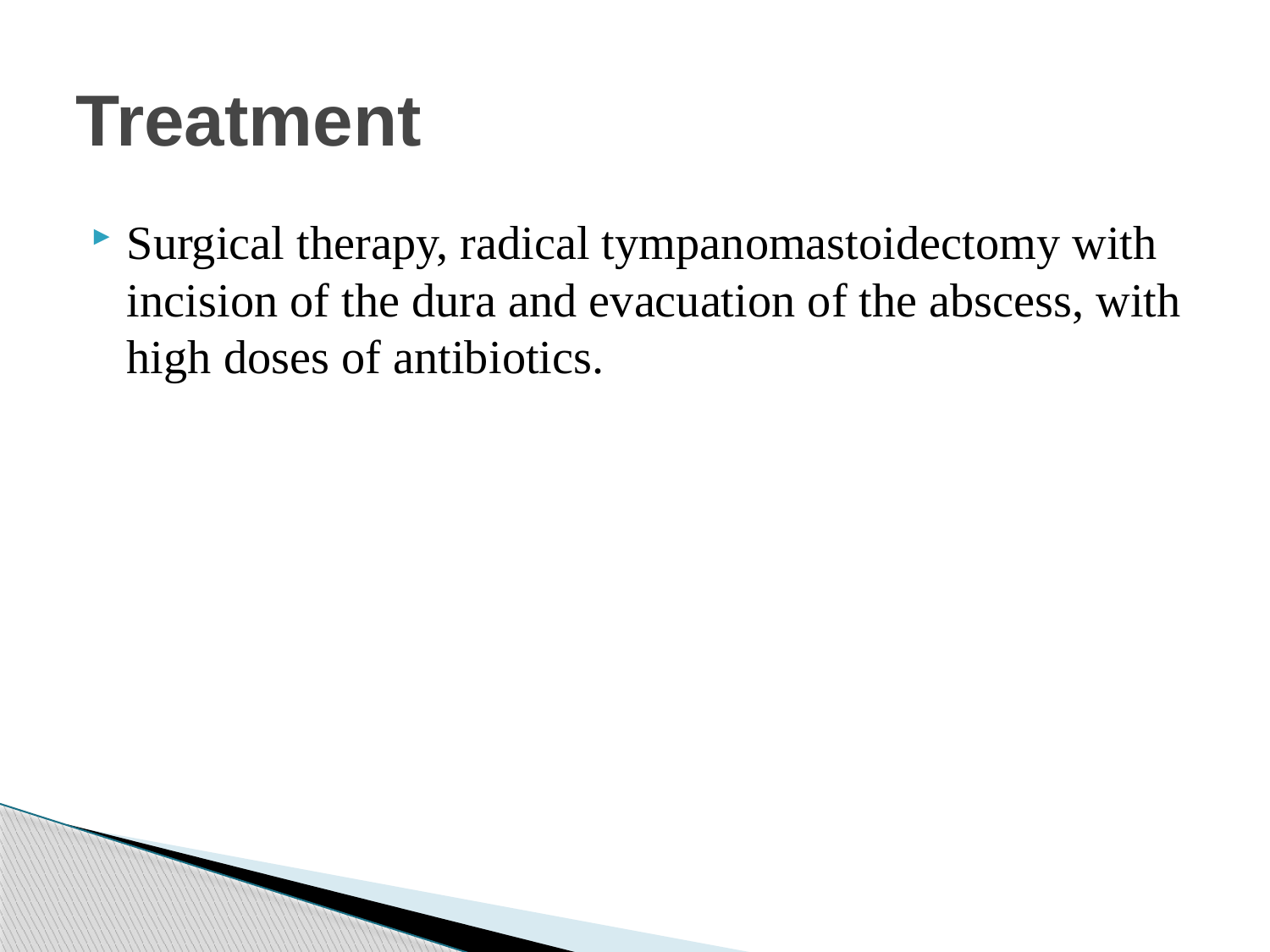

# Treatment
Surgical therapy, radical tympanomastoidectomy with incision of the dura and evacuation of the abscess, with high doses of antibiotics.